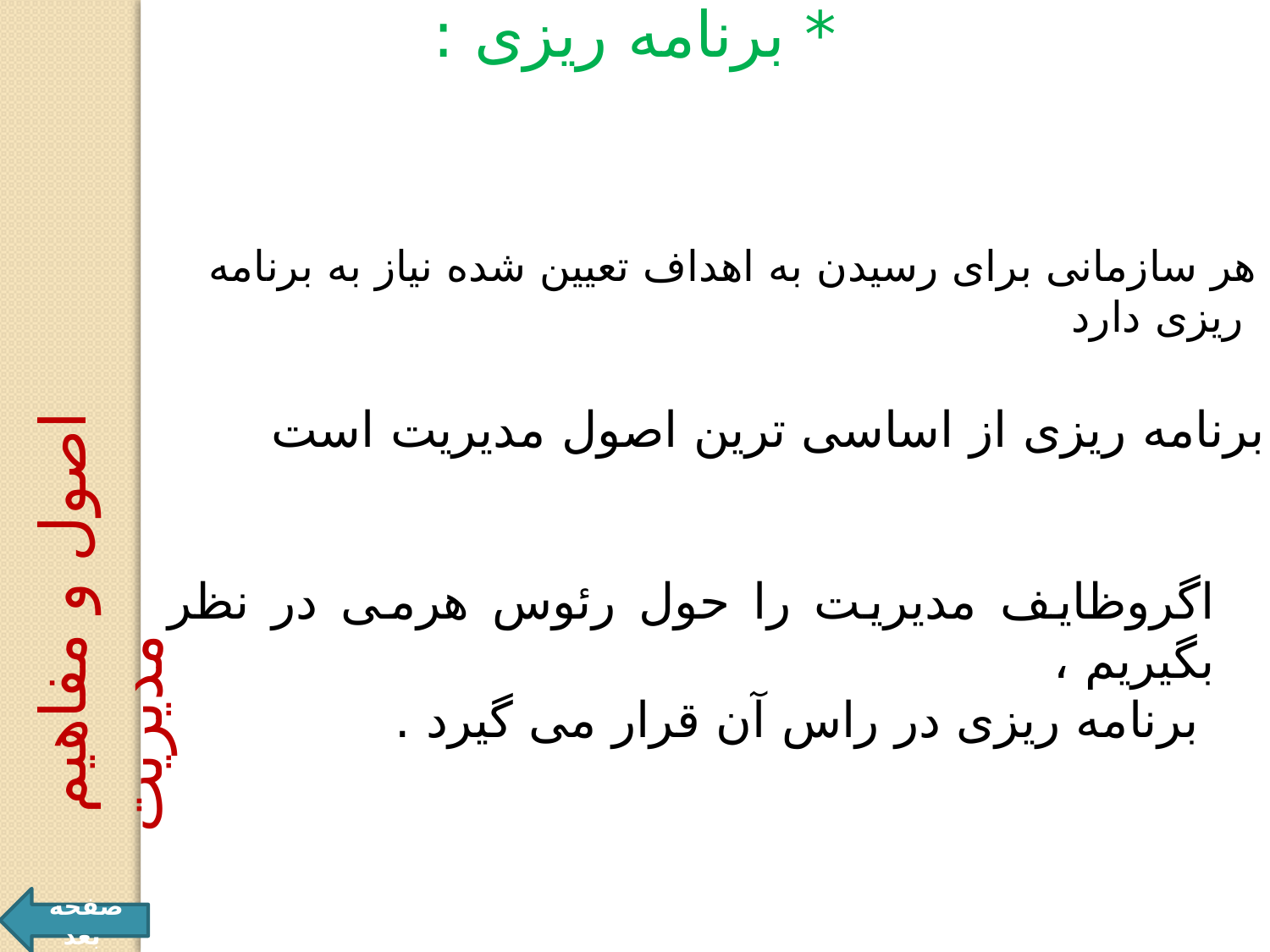

* برنامه ریزی :
هر سازمانی برای رسیدن به اهداف تعیین شده نیاز به برنامه ریزی دارد
برنامه ریزی از اساسی ترین اصول مدیریت است
اصول و مفاهيم  مديريت
اگروظایف مدیریت را حول رئوس هرمی در نظر بگیریم ،
 برنامه ریزی در راس آن قرار می گیرد .
صفحه  بعد